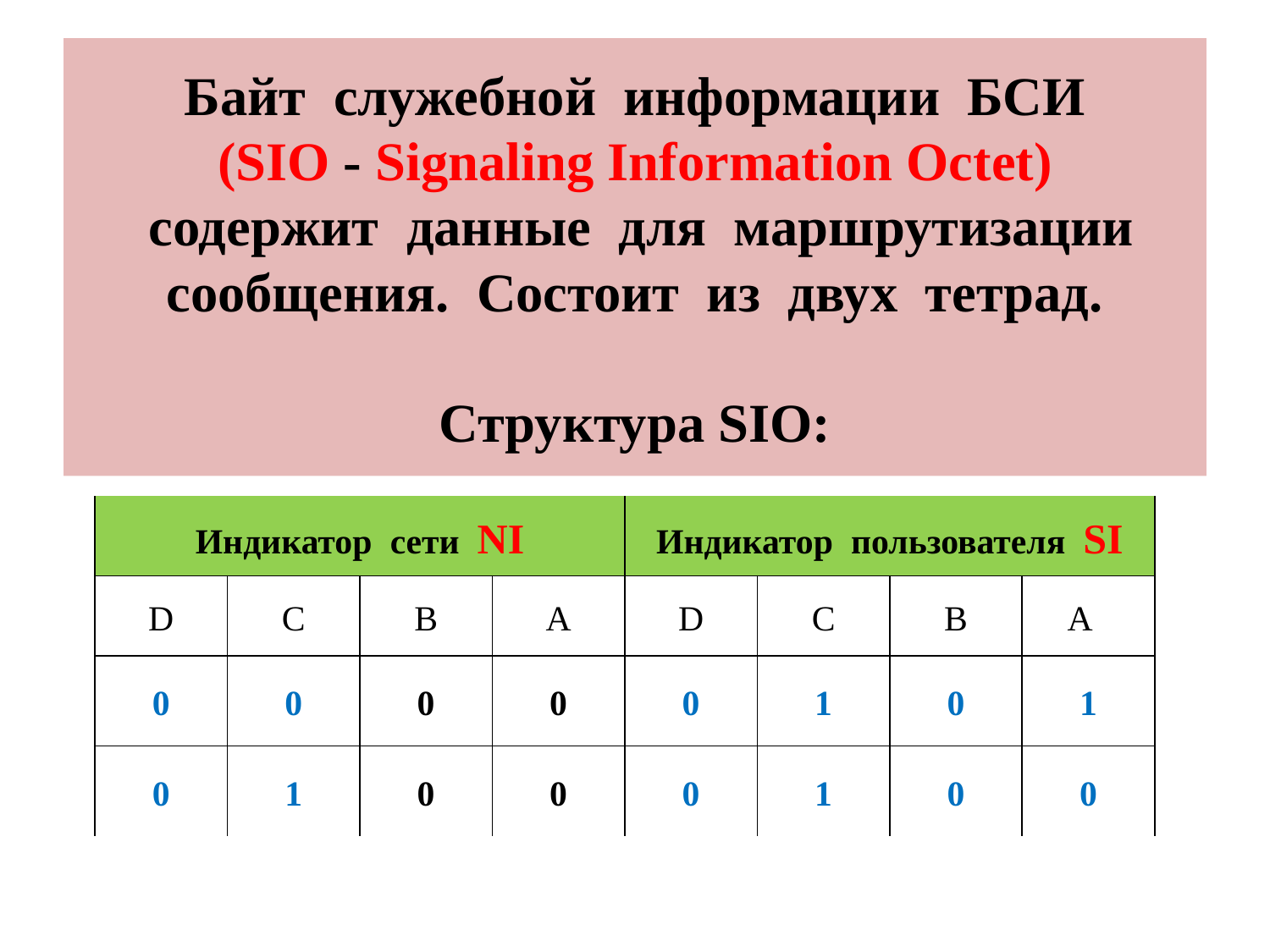

# Байт  служебной  информации  БСИ (SIO - Signaling Information Octet) содержит  данные  для  маршрутизации  сообщения.  Состоит  из  двух  тетрад. Структура SIO:
| Индикатор сети NI |  |  |  | Индикатор пользователя SI |  |  |  |
| --- | --- | --- | --- | --- | --- | --- | --- |
| D | C | B | A | D | C | B | A |
| 0 | 0 | 0 | 0 | 0 | 1 | 0 | 1 |
| 0 | 1 | 0 | 0 | 0 | 1 | 0 | 0 |